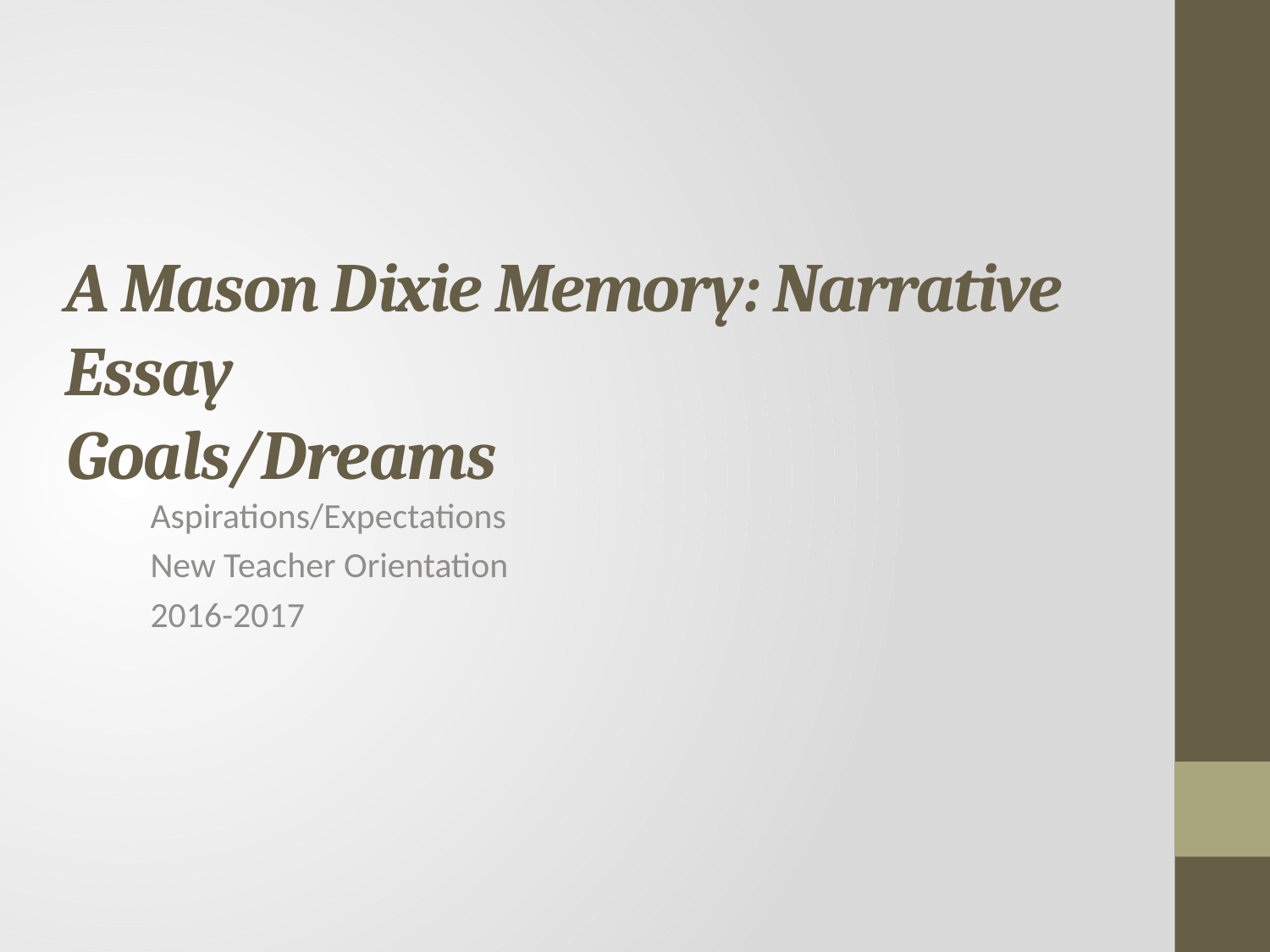

# A Mason Dixie Memory: Narrative Essay Goals/Dreams
Aspirations/Expectations
New Teacher Orientation
2016-2017